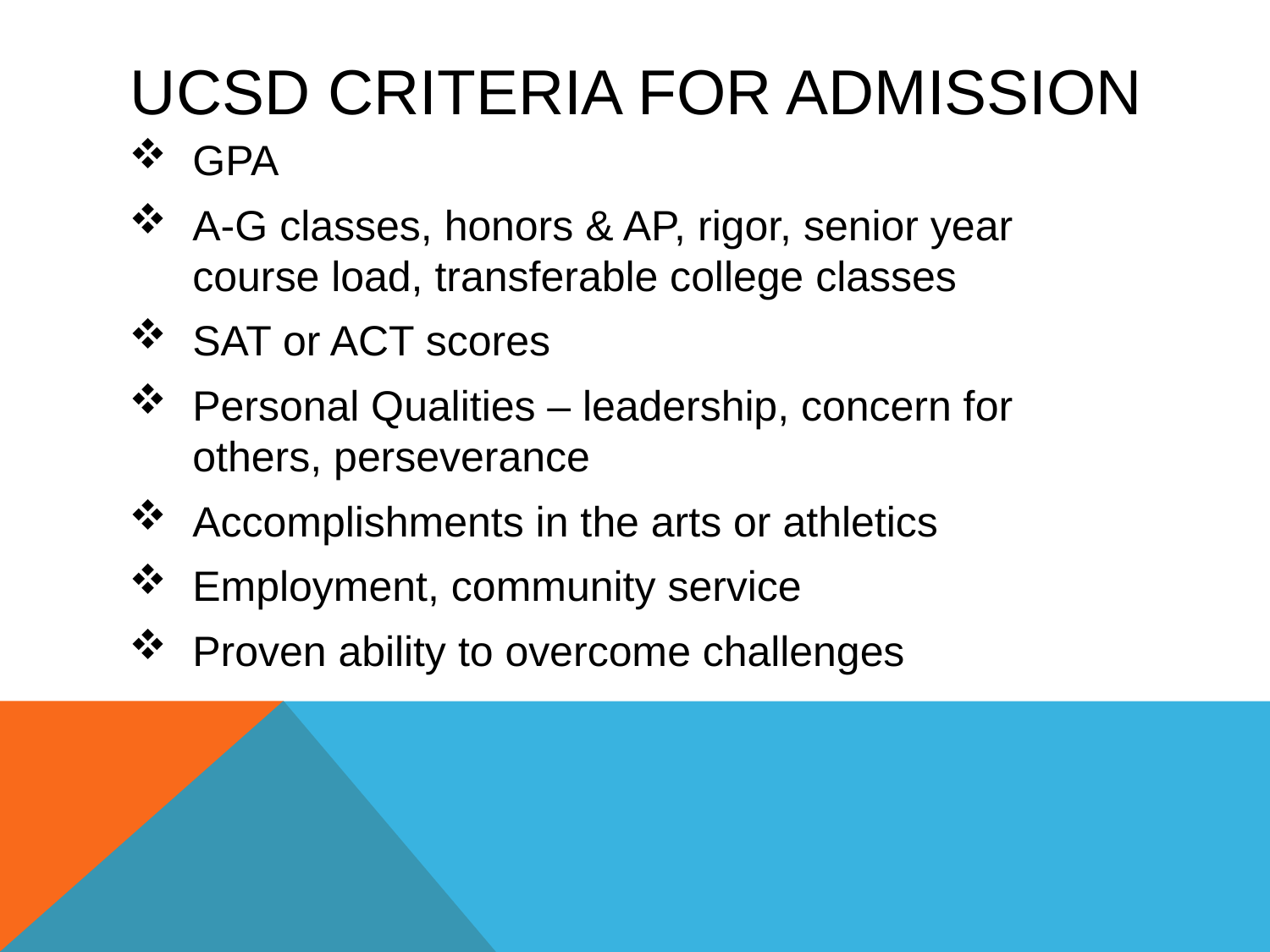

# UCSD Criteria for Admission
GPA
A-G classes, honors & AP, rigor, senior year course load, transferable college classes
SAT or ACT scores
Personal Qualities – leadership, concern for others, perseverance
Accomplishments in the arts or athletics
Employment, community service
Proven ability to overcome challenges